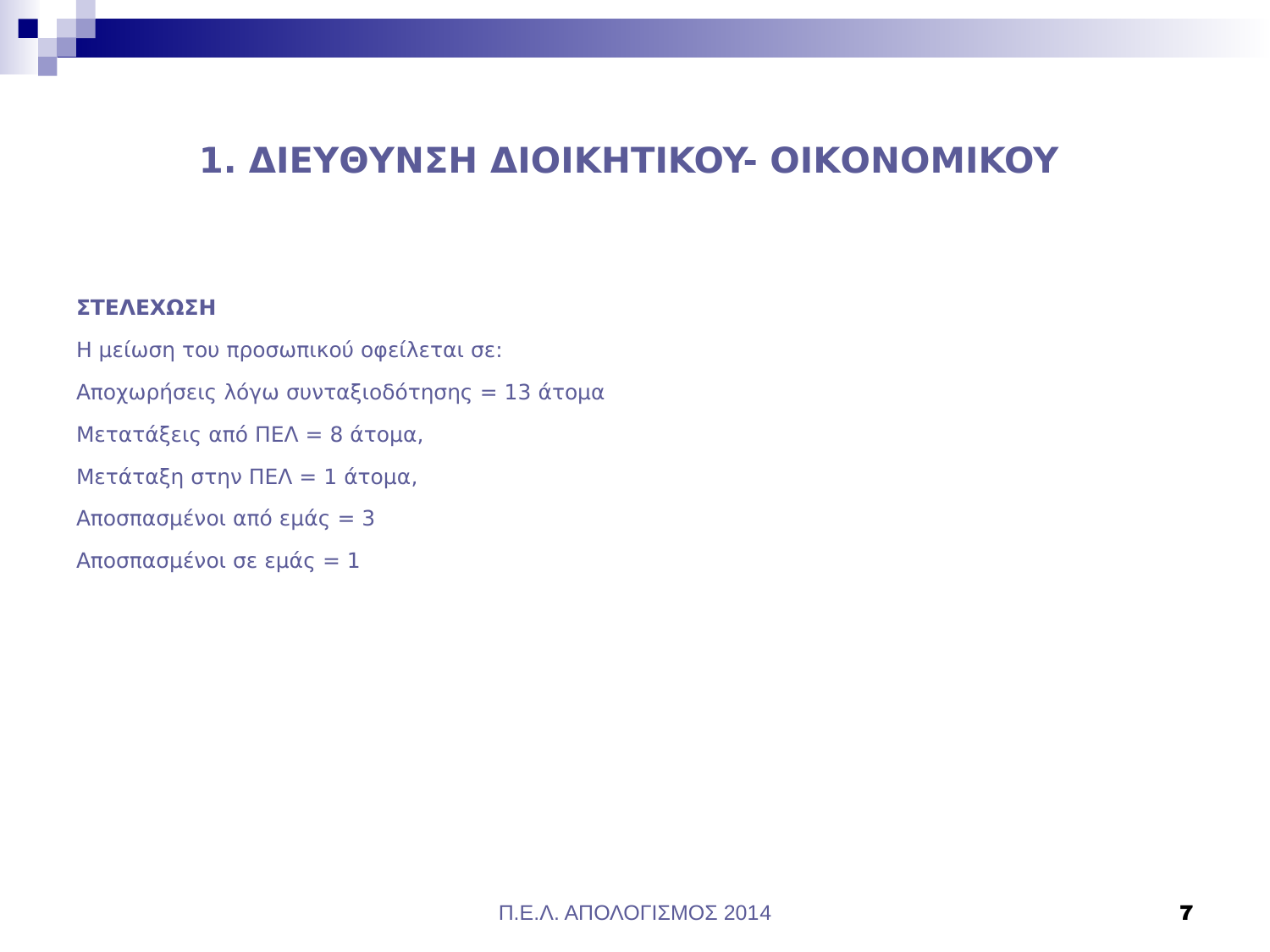

# 1. ΔΙΕΥΘΥΝΣΗ ΔΙΟΙΚHTIKOY- ΟΙΚΟΝOMIKOY
ΣΤΕΛΕΧΩΣΗ
Η μείωση του προσωπικού οφείλεται σε:
Αποχωρήσεις λόγω συνταξιοδότησης = 13 άτομα
Μετατάξεις από ΠΕΛ = 8 άτομα,
Μετάταξη στην ΠΕΛ = 1 άτομα,
Αποσπασμένοι από εμάς = 3
Αποσπασμένοι σε εμάς = 1
Π.Ε.Λ. ΑΠΟΛΟΓΙΣΜΟΣ 2014
7